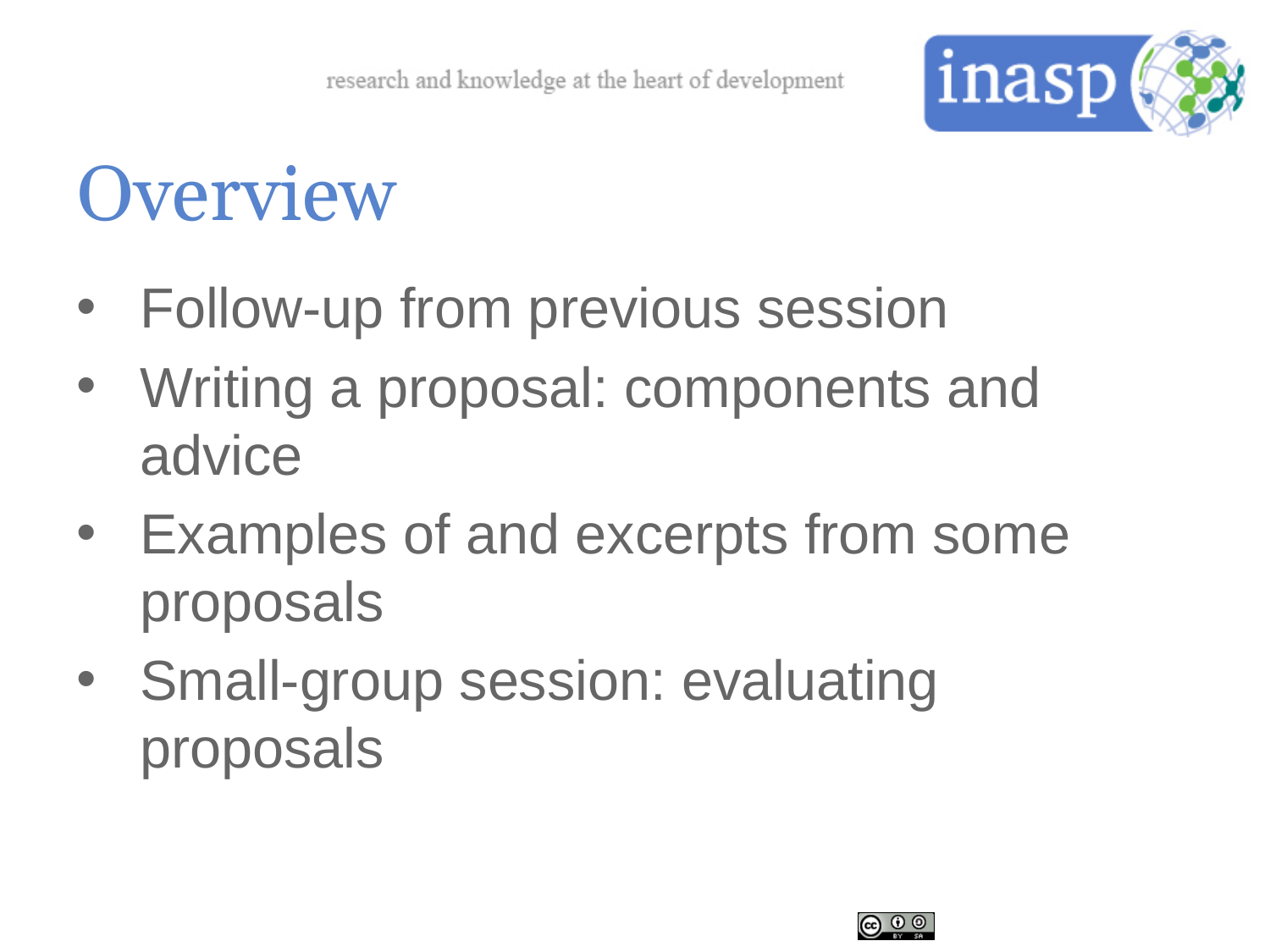

# Overview
Follow-up from previous session
Writing a proposal: components and advice
Examples of and excerpts from some proposals
Small-group session: evaluating proposals